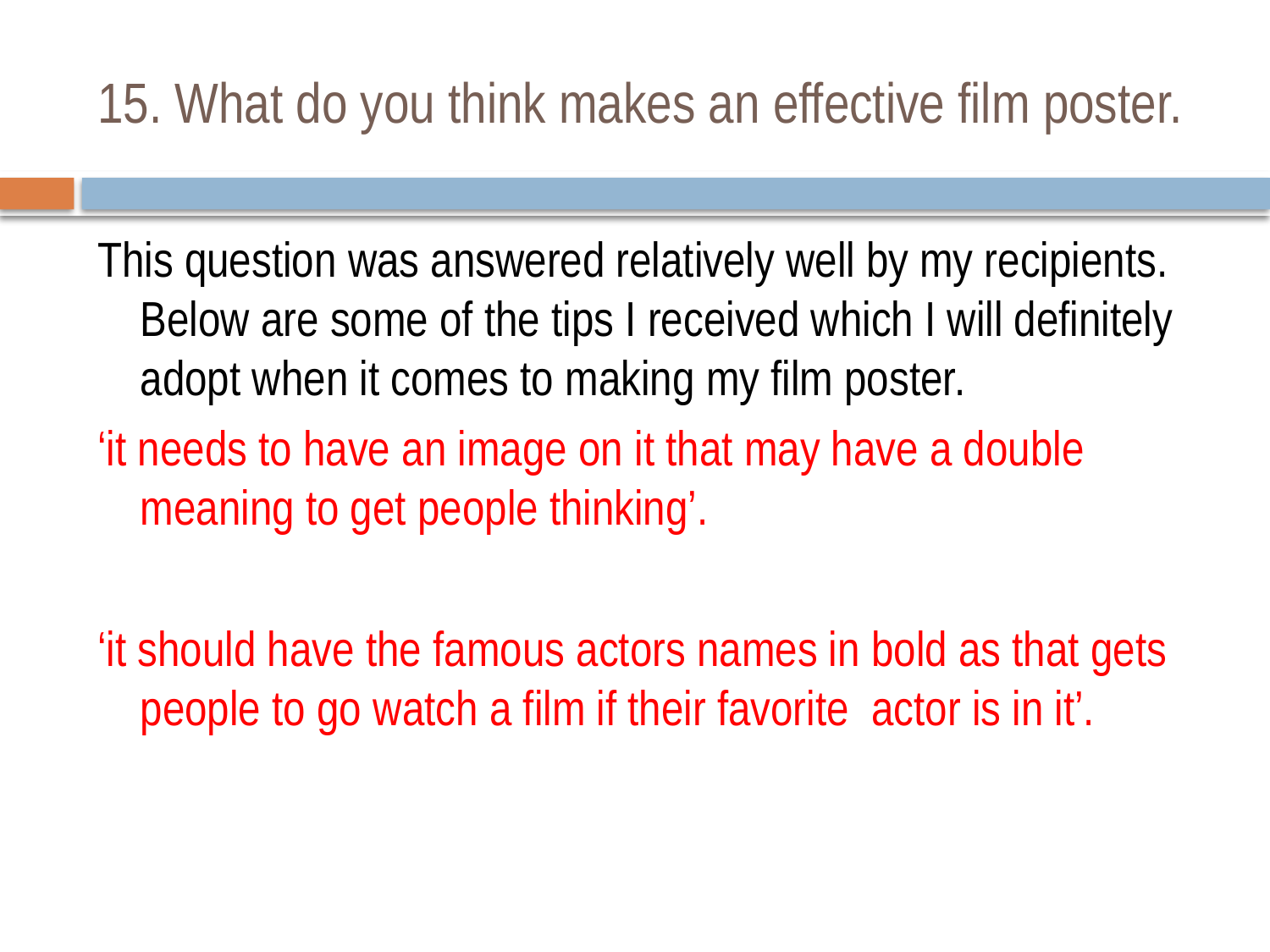

# 15. What do you think makes an effective film poster.
This question was answered relatively well by my recipients. Below are some of the tips I received which I will definitely adopt when it comes to making my film poster.
‘it needs to have an image on it that may have a double meaning to get people thinking’.

‘it should have the famous actors names in bold as that gets people to go watch a film if their favorite  actor is in it’.